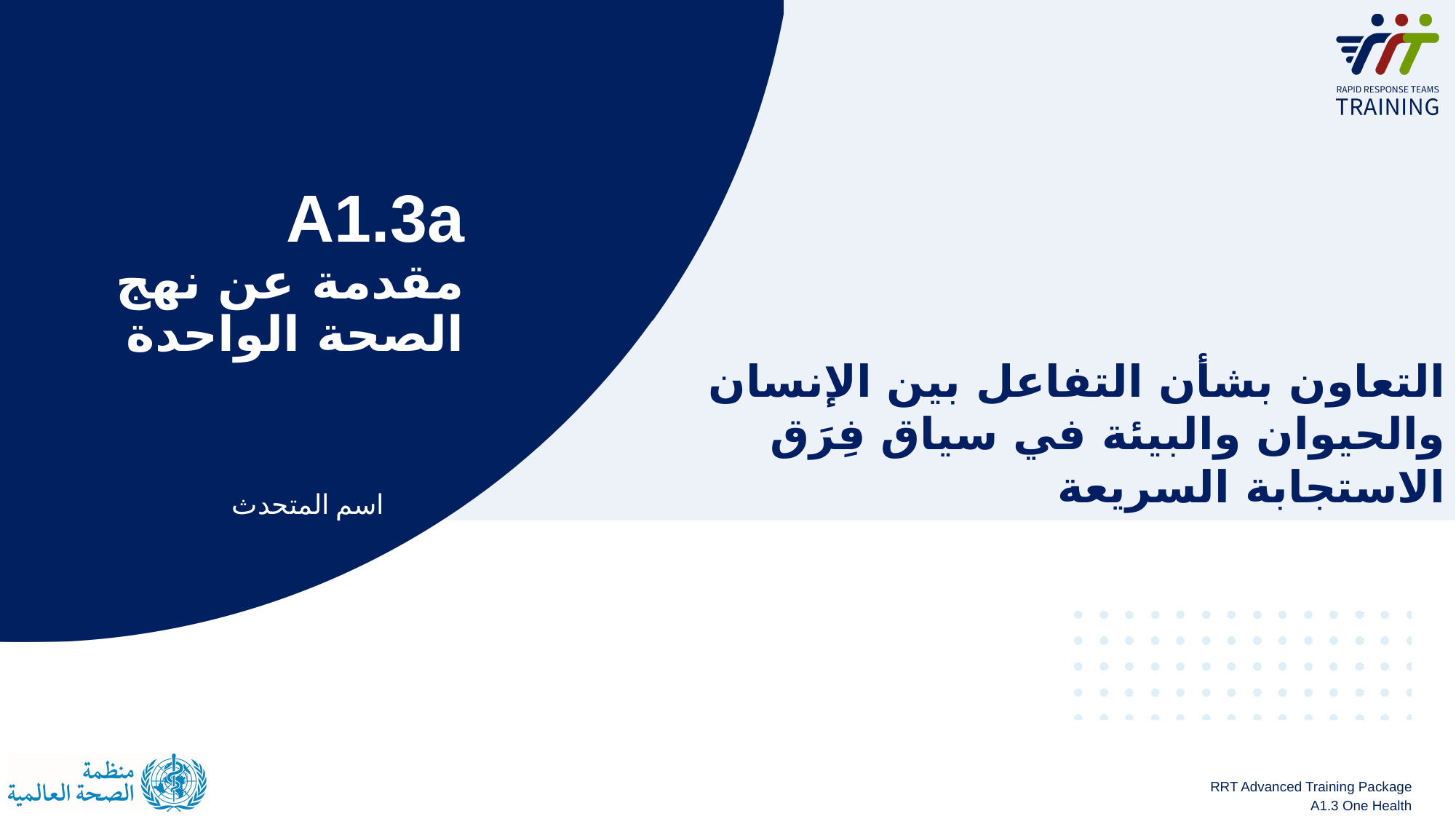

# A1.3a مقدمة عن نهج الصحة الواحدة
التعاون بشأن التفاعل بين الإنسان والحيوان والبيئة في سياق فِرَق الاستجابة السريعة
اسم المتحدث
1